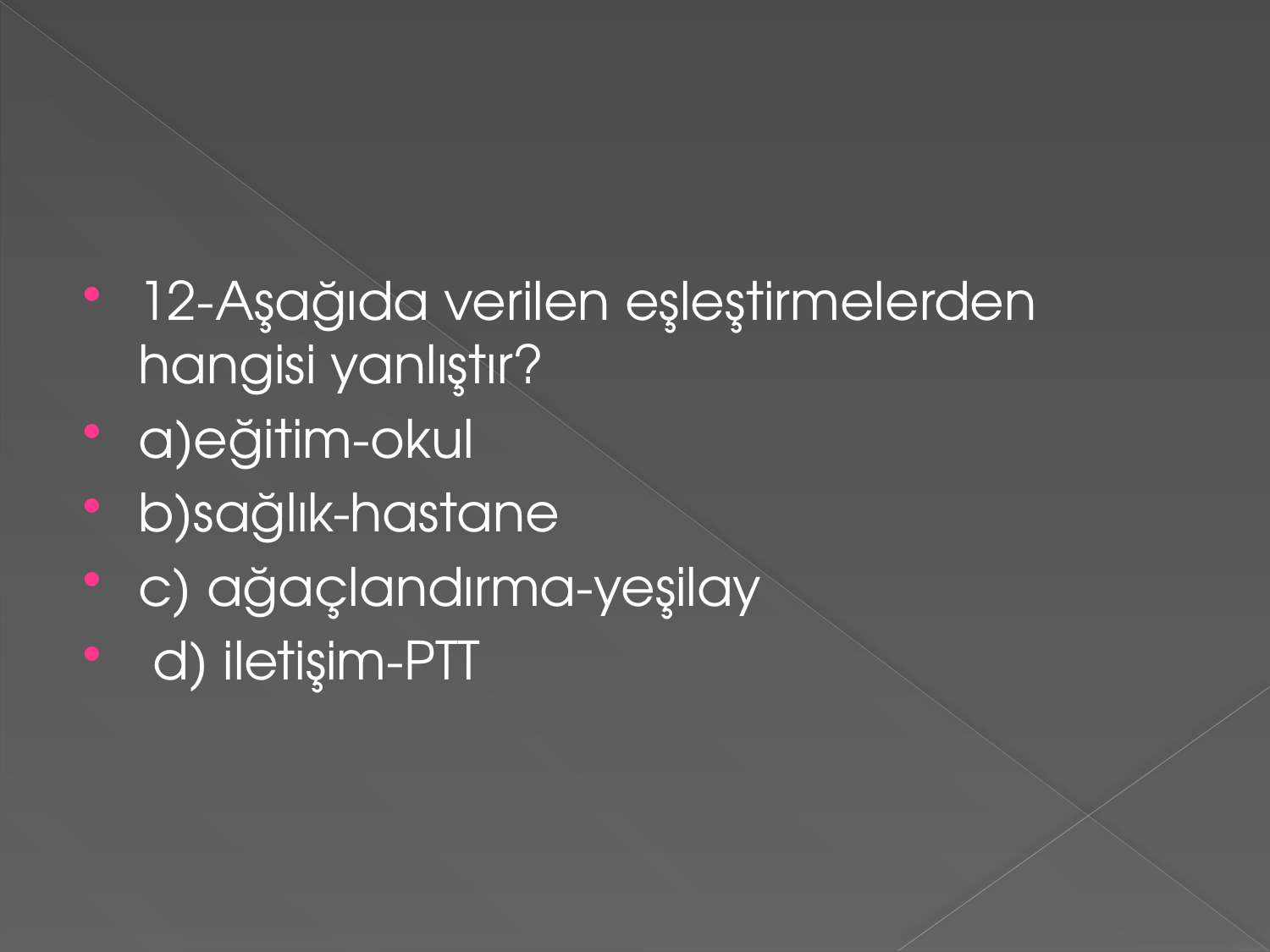

#
12-Aşağıda verilen eşleştirmelerden hangisi yanlıştır?
a)eğitim-okul
b)sağlık-hastane
c) ağaçlandırma-yeşilay
 d) iletişim-PTT